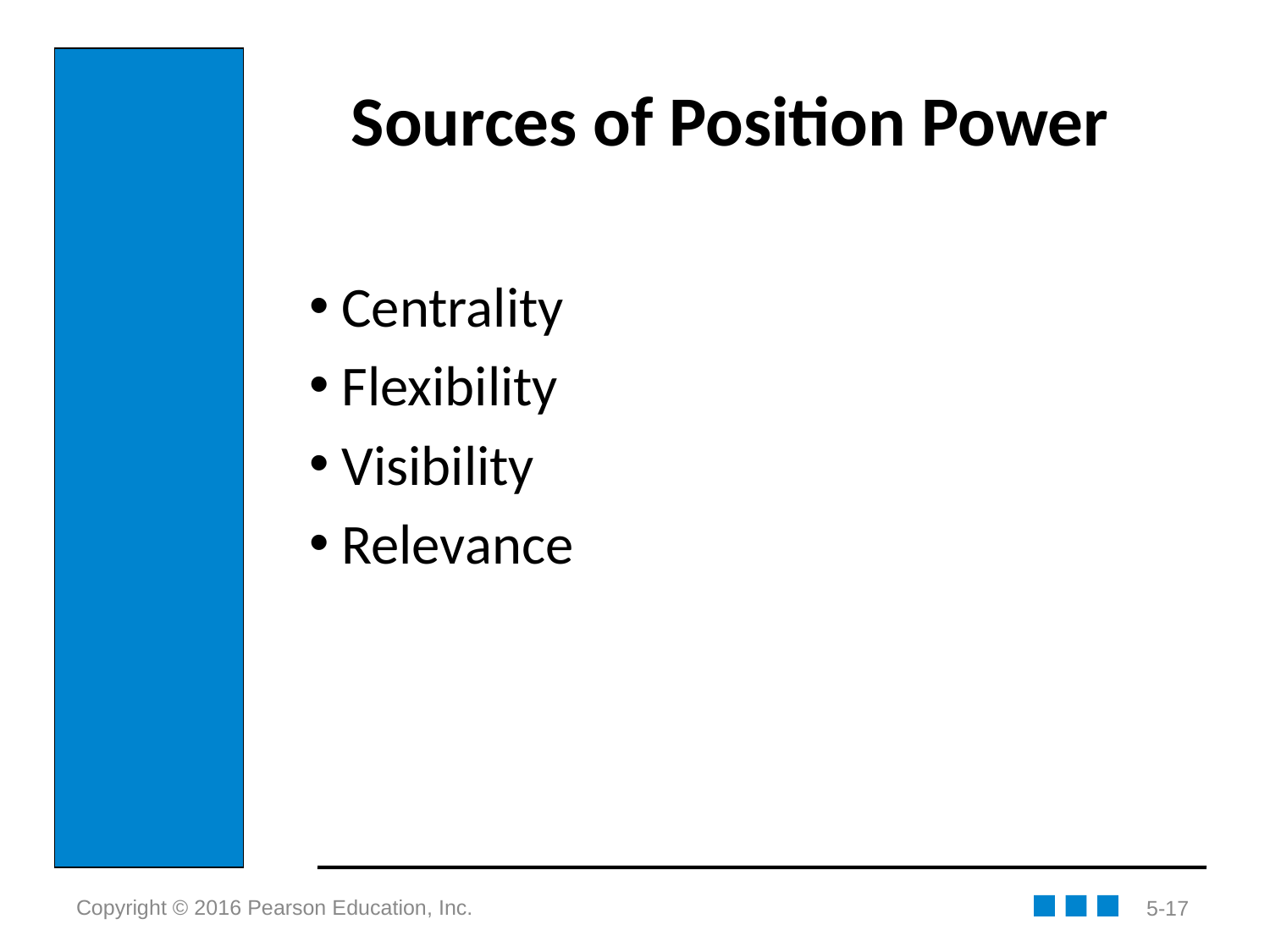

# Sources of Position Power

Centrality
Flexibility
Visibility
Relevance

5-17
Copyright © 2016 Pearson Education, Inc.